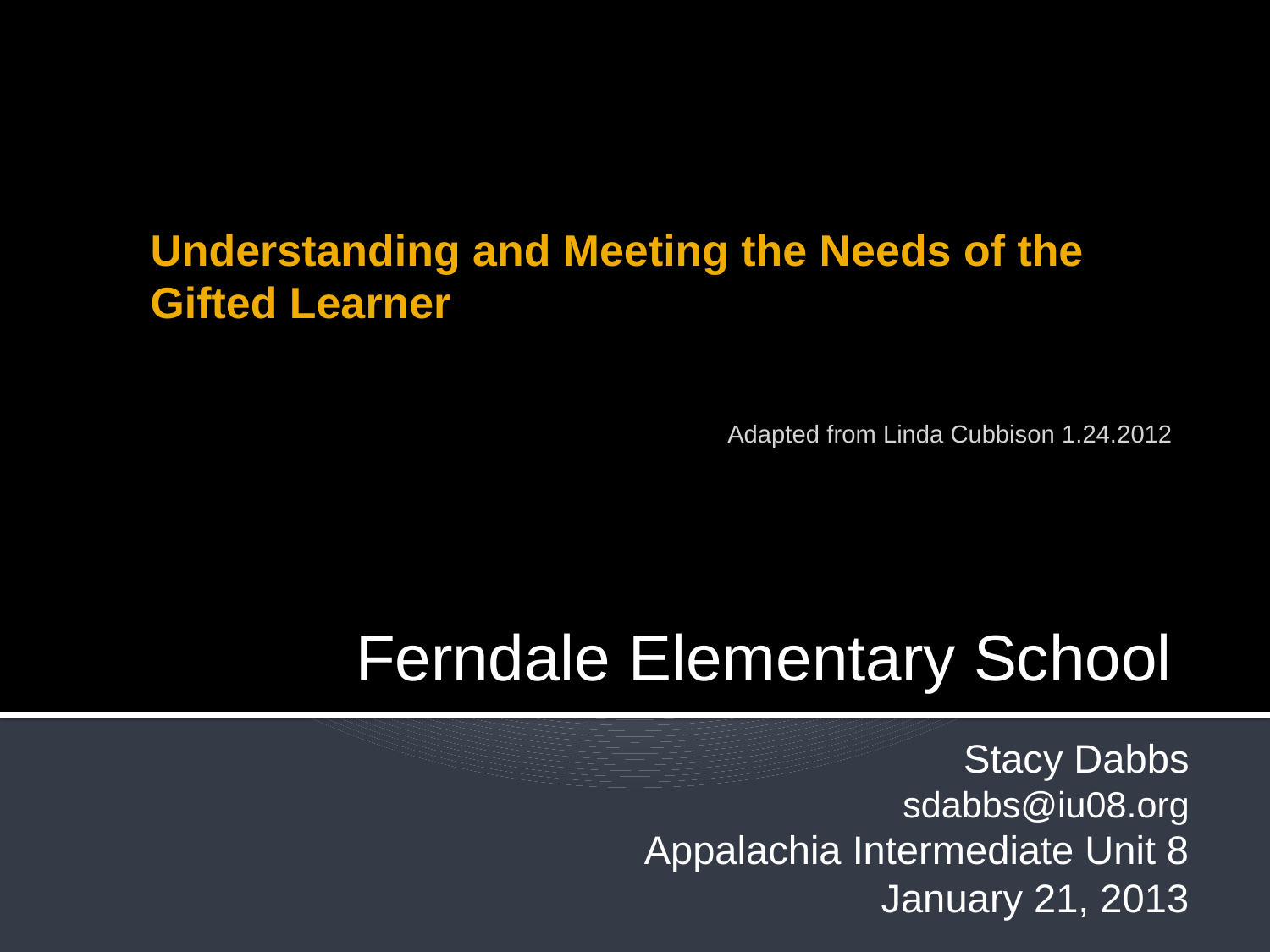

# Understanding and Meeting the Needs of the Gifted Learner
Adapted from Linda Cubbison 1.24.2012
Ferndale Elementary School

Stacy Dabbs
sdabbs@iu08.org
Appalachia Intermediate Unit 8
January 21, 2013